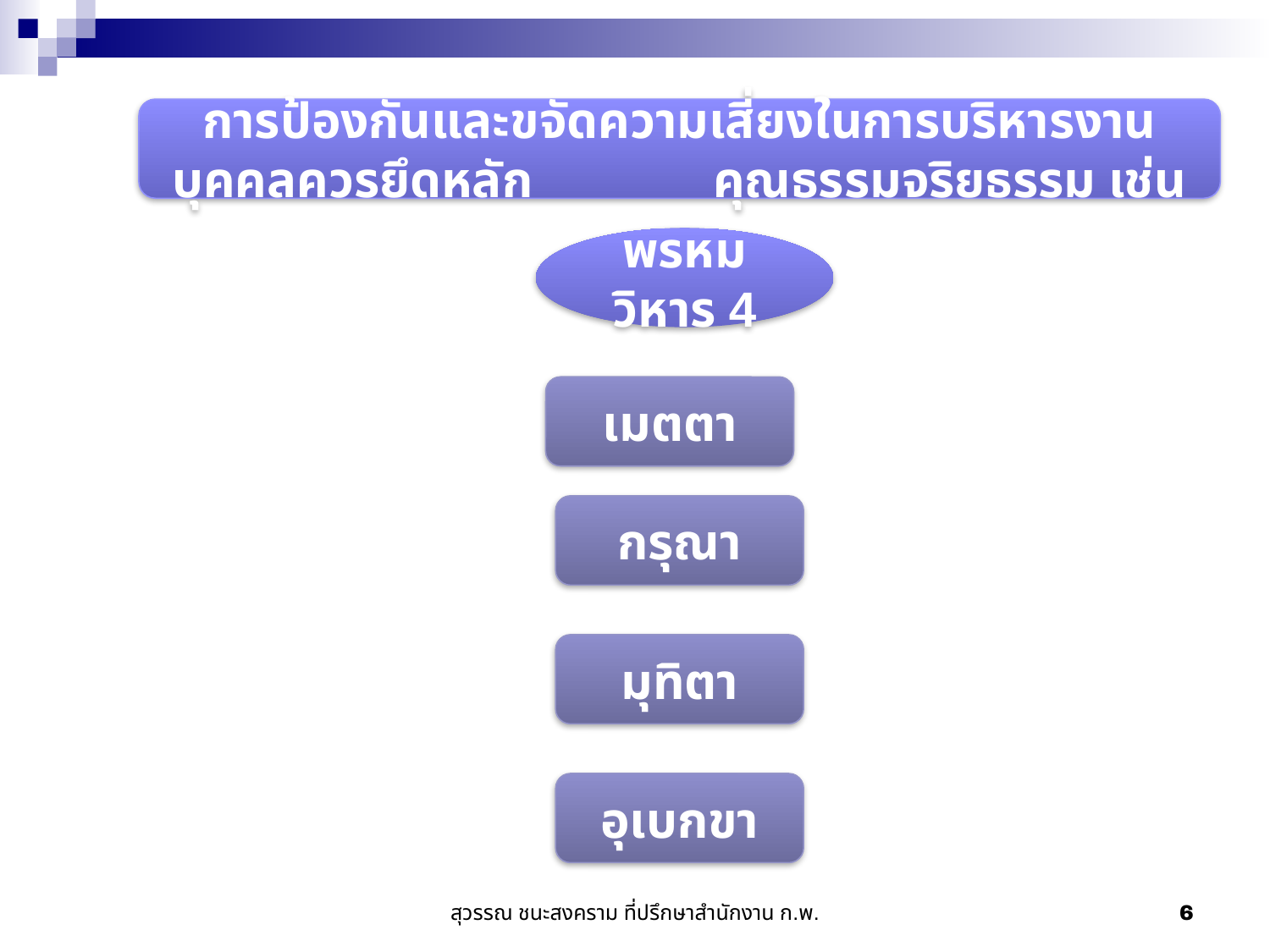

การป้องกันและขจัดความเสี่ยงในการบริหารงานบุคคลควรยึดหลัก              คุณธรรมจริยธรรม เช่น
พรหมวิหาร 4
เมตตา
กรุณา
มุทิตา
อุเบกขา
สุวรรณ ชนะสงคราม ที่ปรึกษาสำนักงาน ก.พ.
6